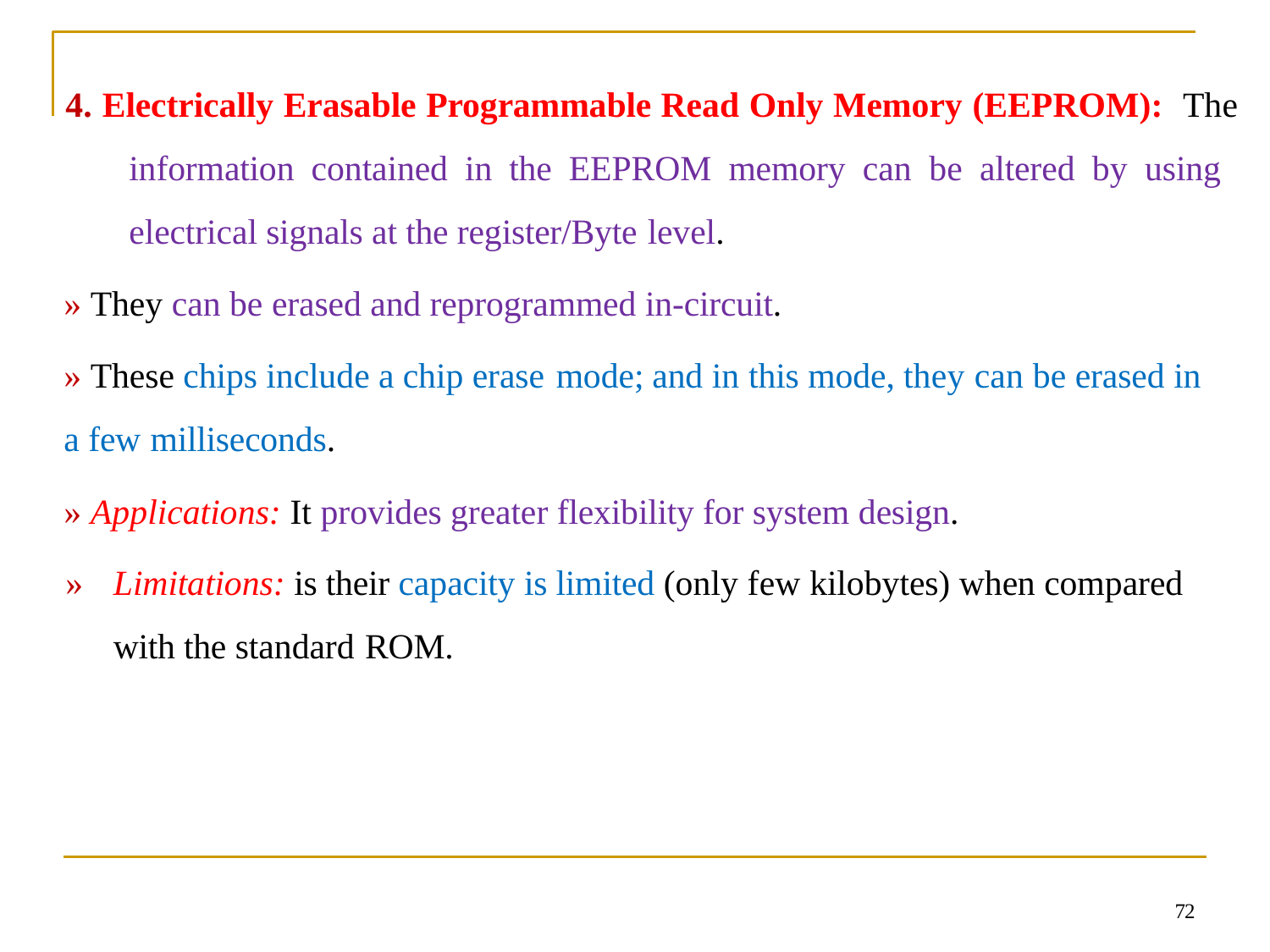

4. Electrically Erasable Programmable Read Only Memory (EEPROM):  The information contained in the EEPROM memory can be altered by using  electrical signals at the register/Byte level.
» They can be erased and reprogrammed in-circuit.
» These chips include a chip erase mode; and in this mode, they can be erased in
a few milliseconds.
» Applications: It provides greater flexibility for system design.
»	Limitations: is their capacity is limited (only few kilobytes) when compared  with the standard ROM.
72